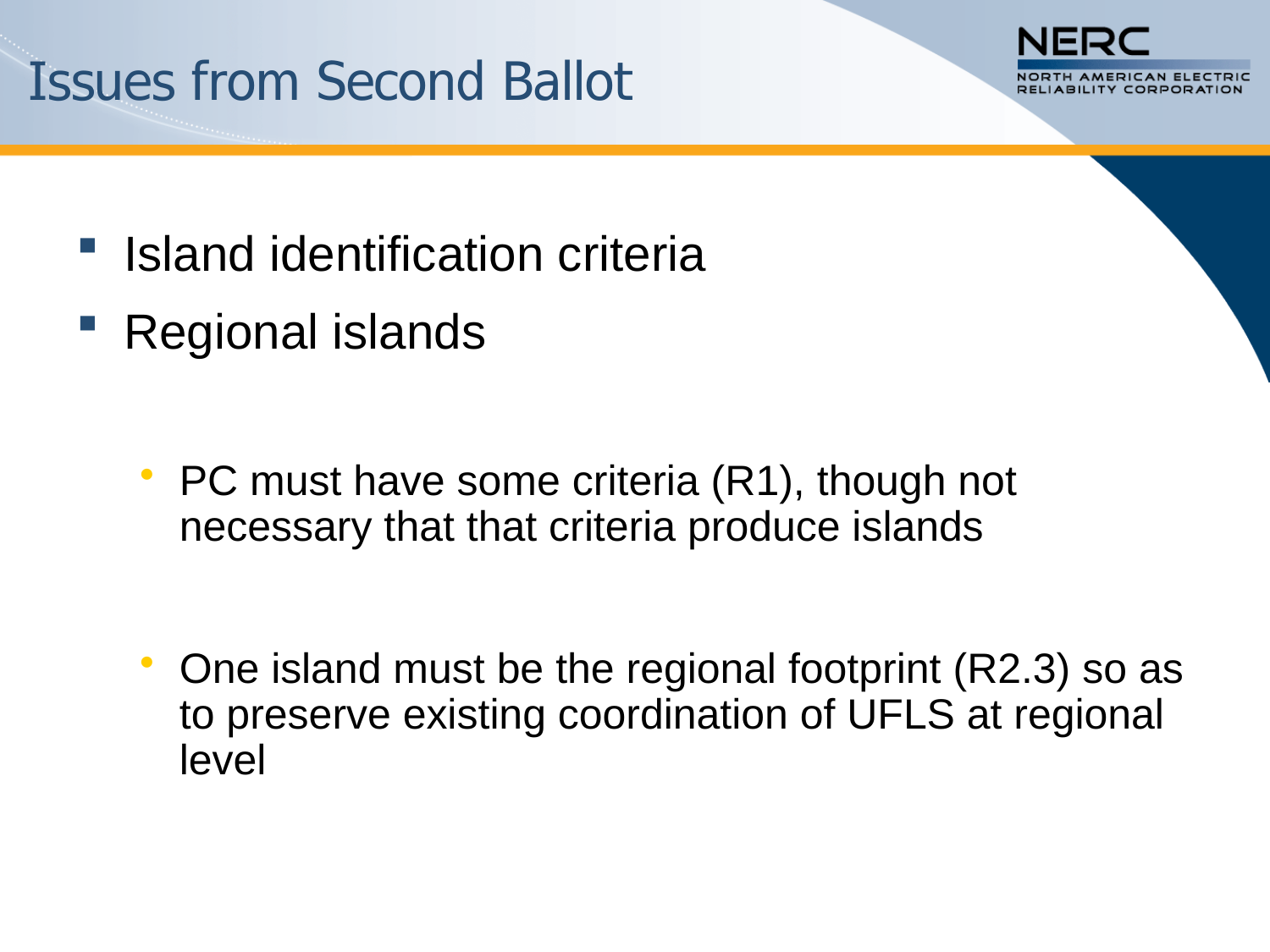

# Issues from Second Ballot
Island identification criteria
Regional islands

PC must have some criteria (R1), though not necessary that that criteria produce islands

One island must be the regional footprint (R2.3) so as to preserve existing coordination of UFLS at regional level